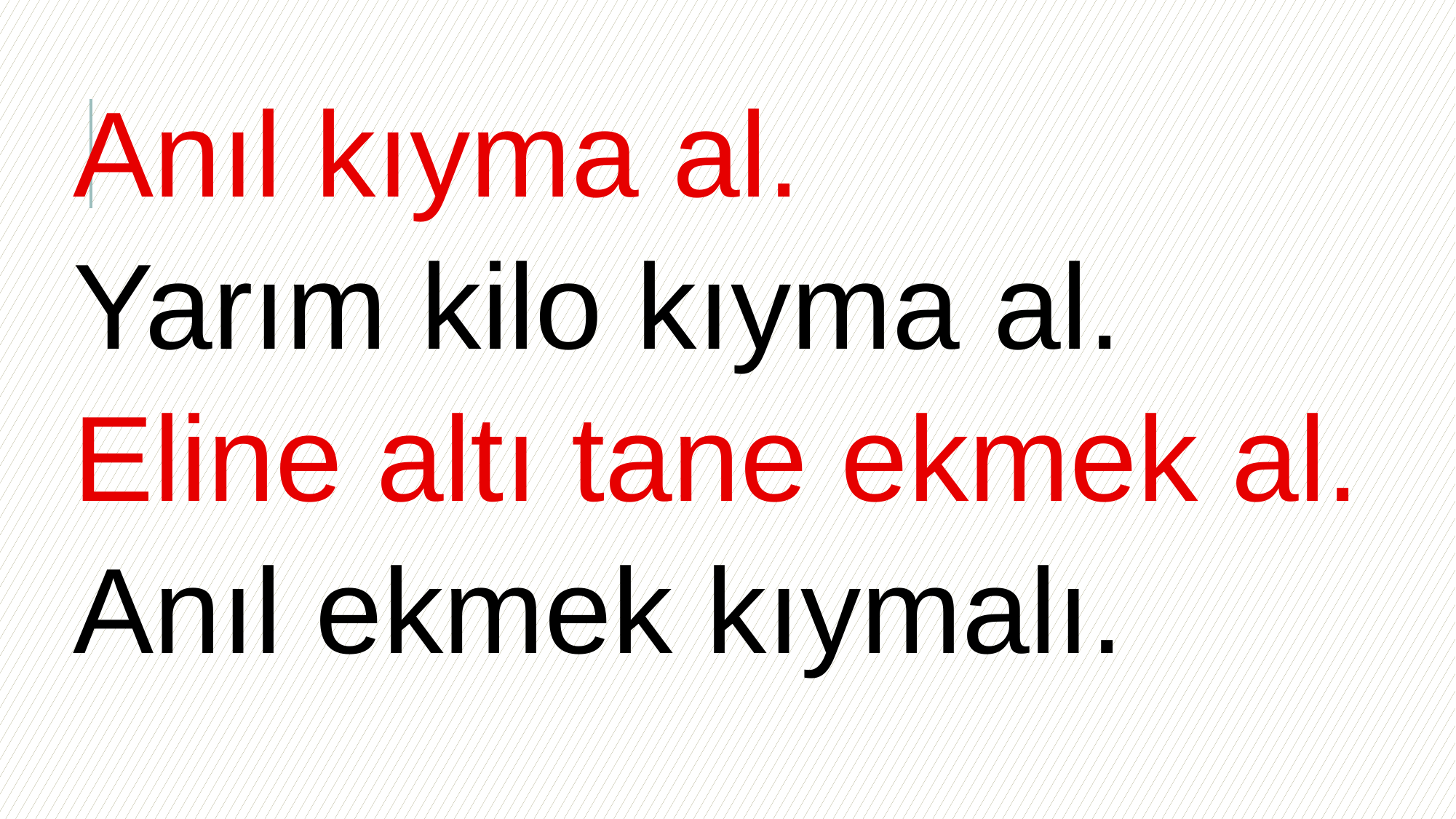

Anıl kıyma al.
Yarım kilo kıyma al.
Eline altı tane ekmek al.
Anıl ekmek kıymalı.